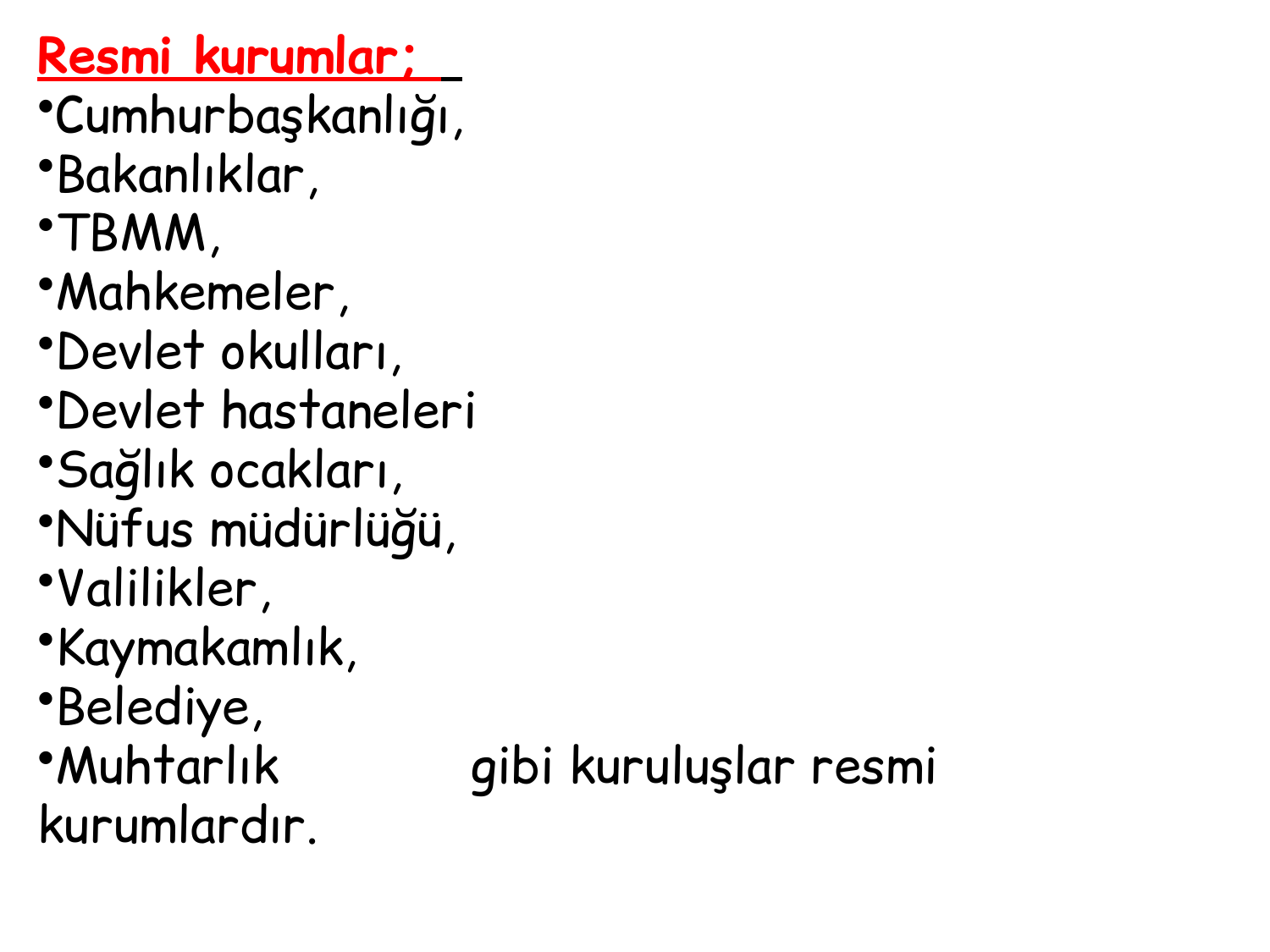

Resmi kurumlar;
Cumhurbaşkanlığı,
Bakanlıklar,
TBMM,
Mahkemeler,
Devlet okulları,
Devlet hastaneleri
Sağlık ocakları,
Nüfus müdürlüğü,
Valilikler,
Kaymakamlık,
Belediye,
Muhtarlık             gibi kuruluşlar resmi kurumlardır.